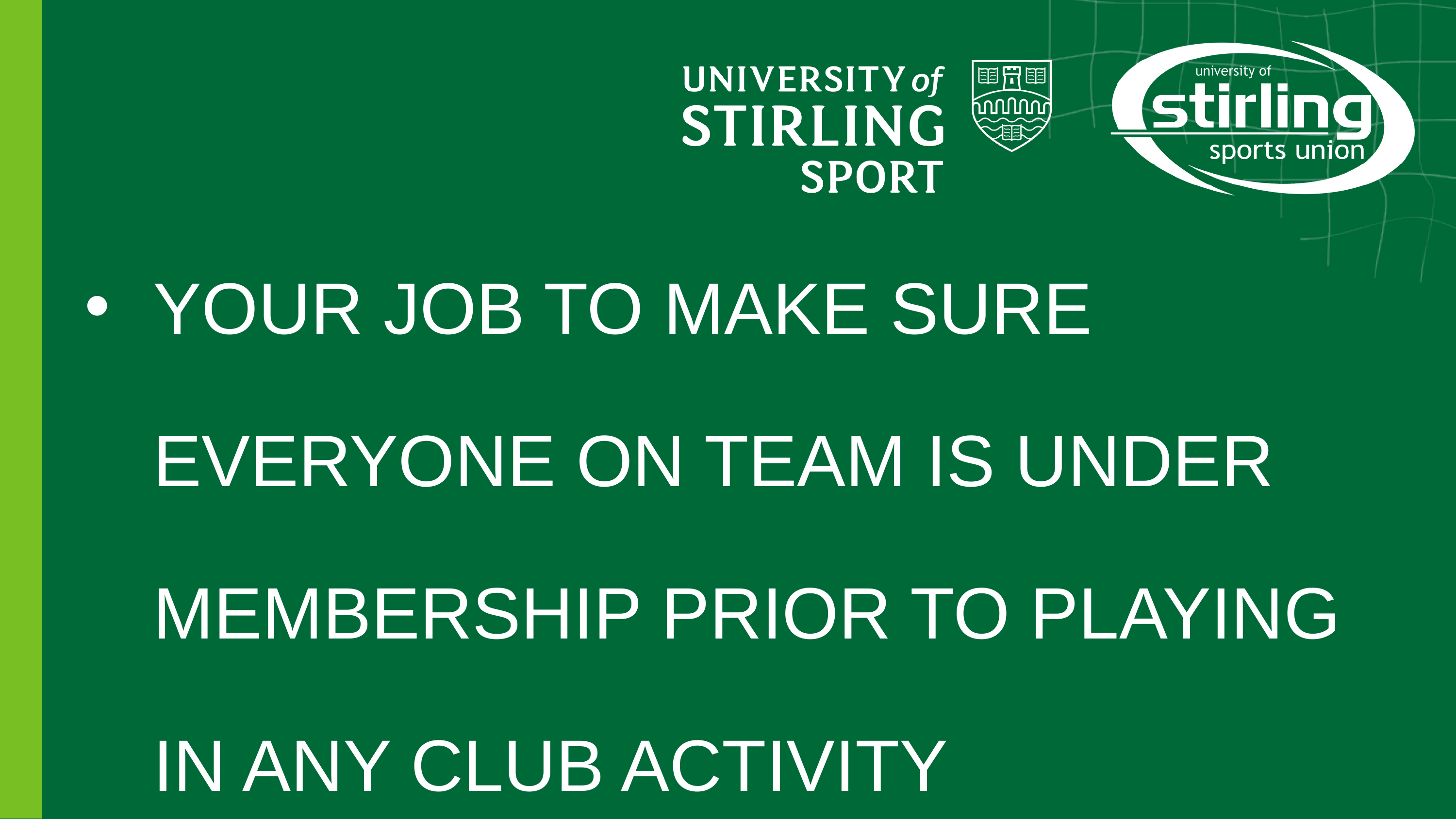

YOUR JOB TO MAKE SURE EVERYONE ON TEAM IS UNDER MEMBERSHIP PRIOR TO PLAYING IN ANY CLUB ACTIVITY
BREAKING BUCS REG IF PLAYERS ARE NOT UNDER MEMBERSHIP